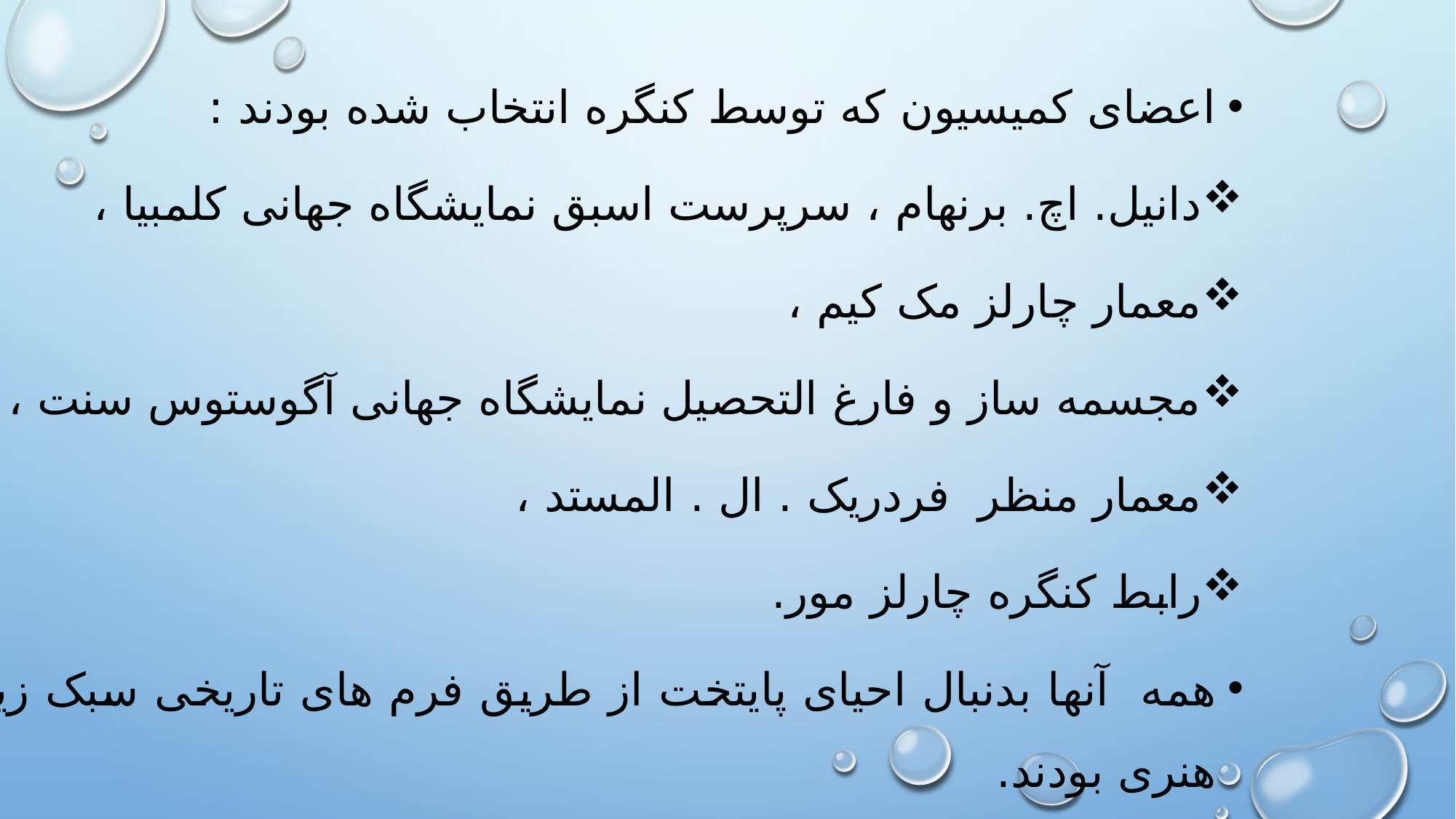

اعضای کمیسیون که توسط کنگره انتخاب شده بودند :
دانیل. اچ. برنهام ، سرپرست اسبق نمایشگاه جهانی کلمبیا ،
معمار چارلز مک کیم ،
مجسمه ساز و فارغ التحصیل نمایشگاه جهانی آگوستوس سنت ،
معمار منظر  فردریک . ال . المستد ،
رابط کنگره چارلز مور.
همه  آنها بدنبال احیای پایتخت از طریق فرم های تاریخی سبک زیبا - هنری بودند.